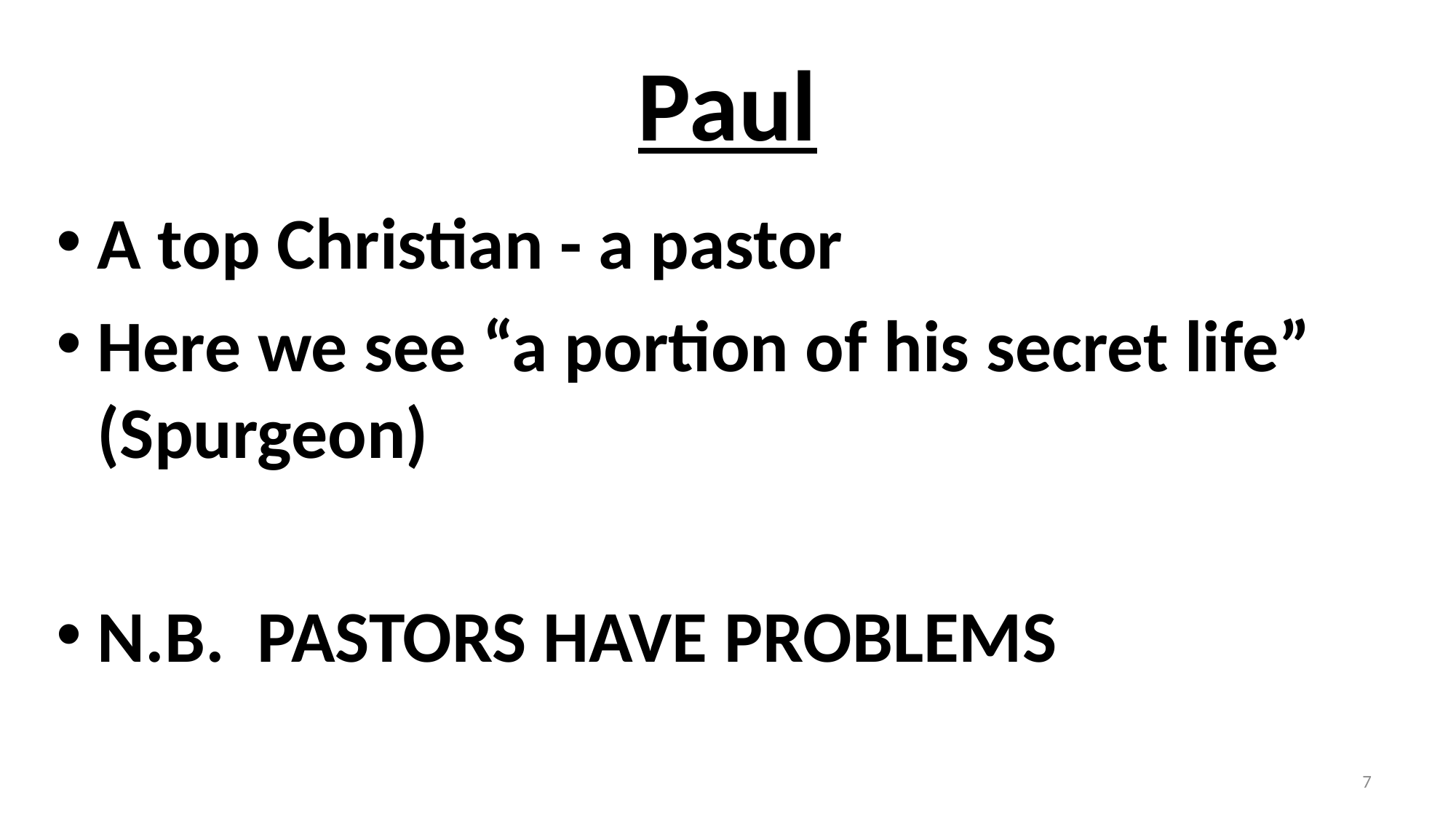

# Paul
A top Christian - a pastor
Here we see “a portion of his secret life” (Spurgeon)

N.B.  PASTORS HAVE PROBLEMS
7